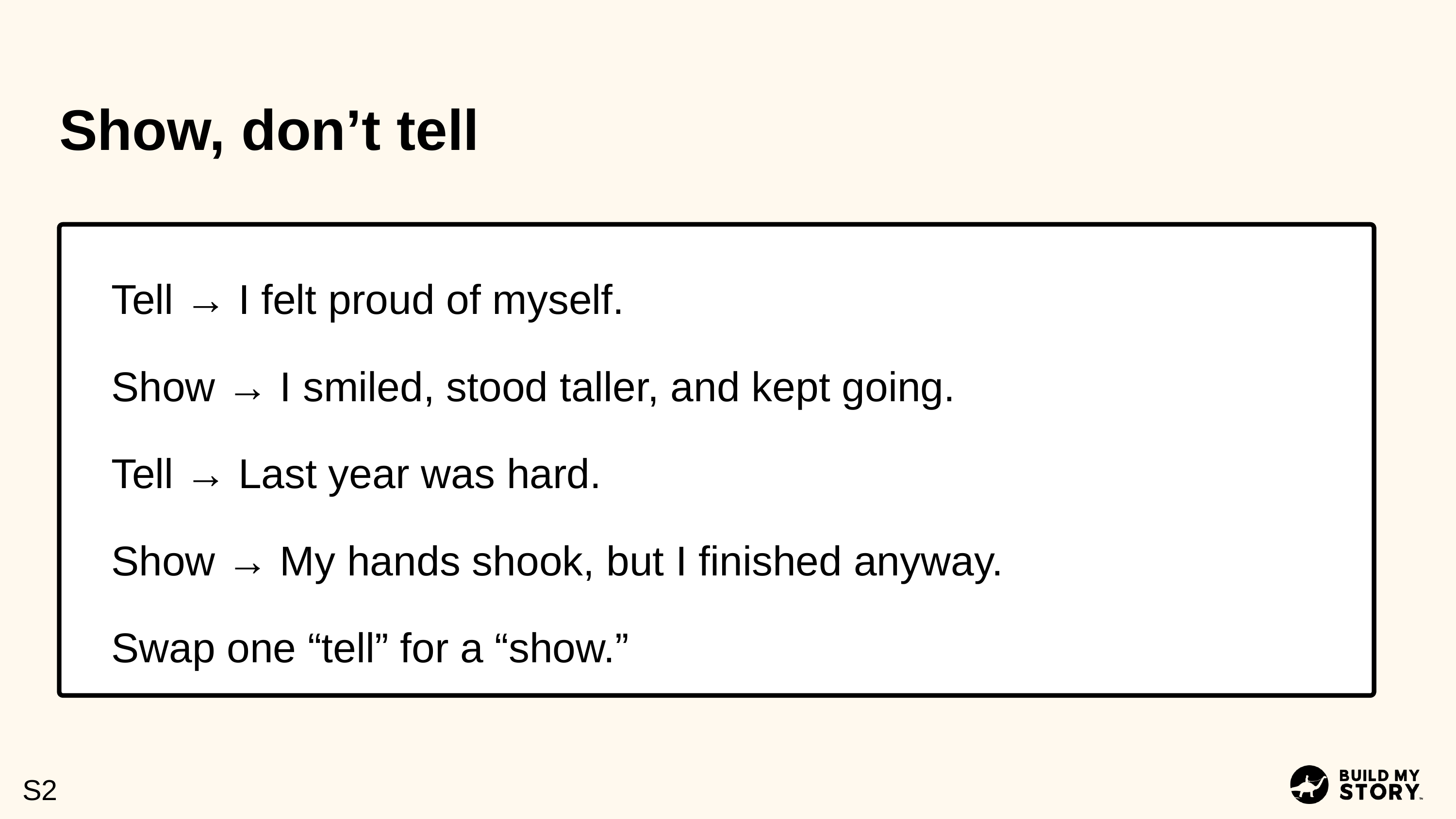

Show, don’t tell

Tell → I felt proud of myself.
Show → I smiled, stood taller, and kept going.
Tell → Last year was hard.
Show → My hands shook, but I finished anyway.
Swap one “tell” for a “show.”

S2